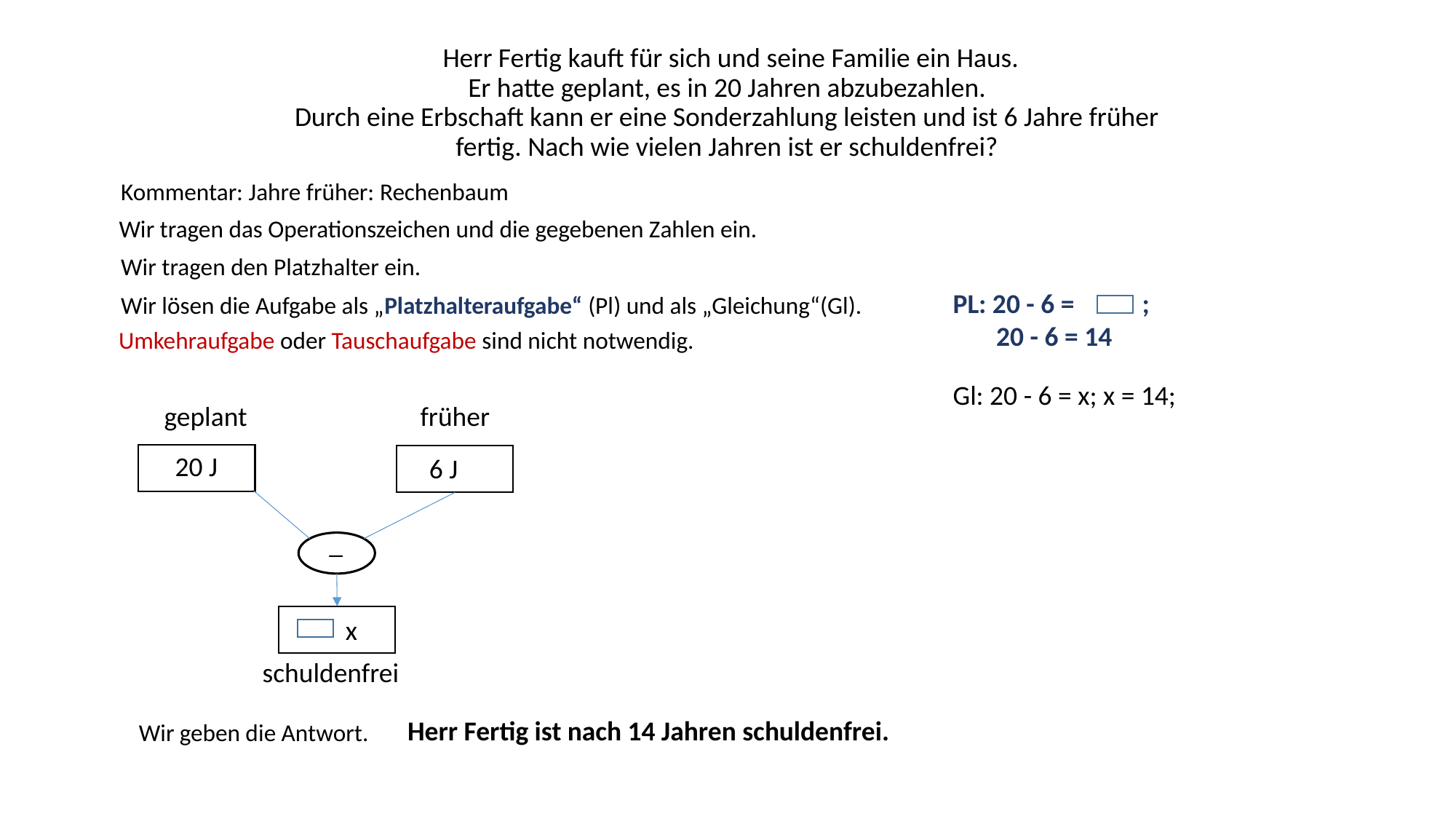

# Herr Fertig kauft für sich und seine Familie ein Haus. Er hatte geplant, es in 20 Jahren abzubezahlen. Durch eine Erbschaft kann er eine Sonderzahlung leisten und ist 6 Jahre früher fertig. Nach wie vielen Jahren ist er schuldenfrei?
Kommentar: Jahre früher: Rechenbaum
Wir tragen das Operationszeichen und die gegebenen Zahlen ein.
Wir tragen den Platzhalter ein.
PL: 20 - 6 =           ;
       20 - 6 = 14
Wir lösen die Aufgabe als „Platzhalteraufgabe“ (Pl) und als „Gleichung“(Gl).

Umkehraufgabe oder Tauschaufgabe sind nicht notwendig.

Gl: 20 - 6 = x; x = 14;
geplant
früher
20 J

6 J
_

x

schuldenfrei
Herr Fertig ist nach 14 Jahren schuldenfrei.
Wir geben die Antwort.